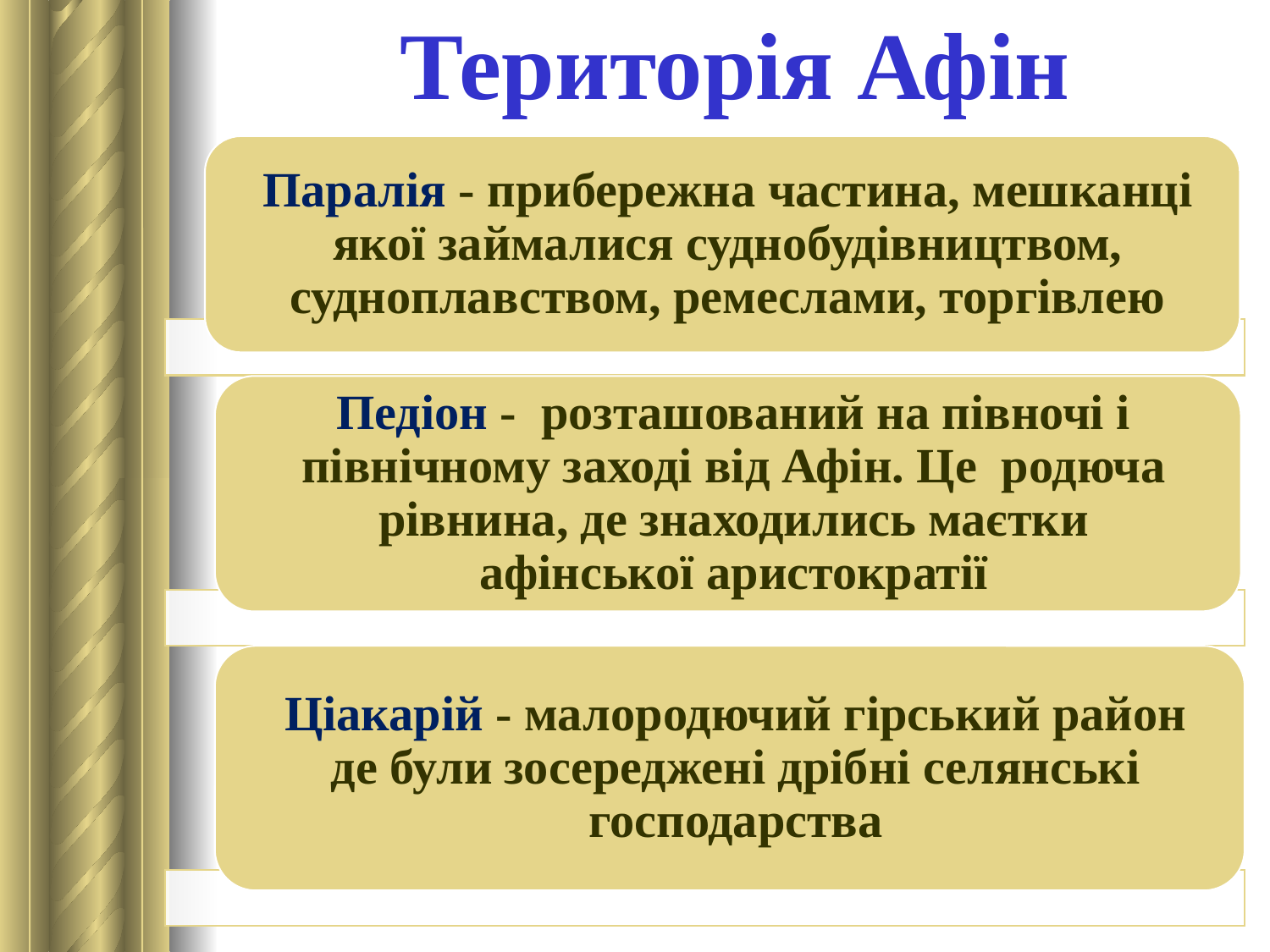

Територія Афін
Паралія - прибережна частина, мешканці якої займалися суднобудівництвом, судноплавством, ремеслами, торгівлею
Педіон -  розташований на півночі i північному заході від Афін. Це  родюча рівнина, де знаходились маєтки афінської аристократії
Ціакарій - малородючий гірський район де були зосереджені дрібні селянські господарства